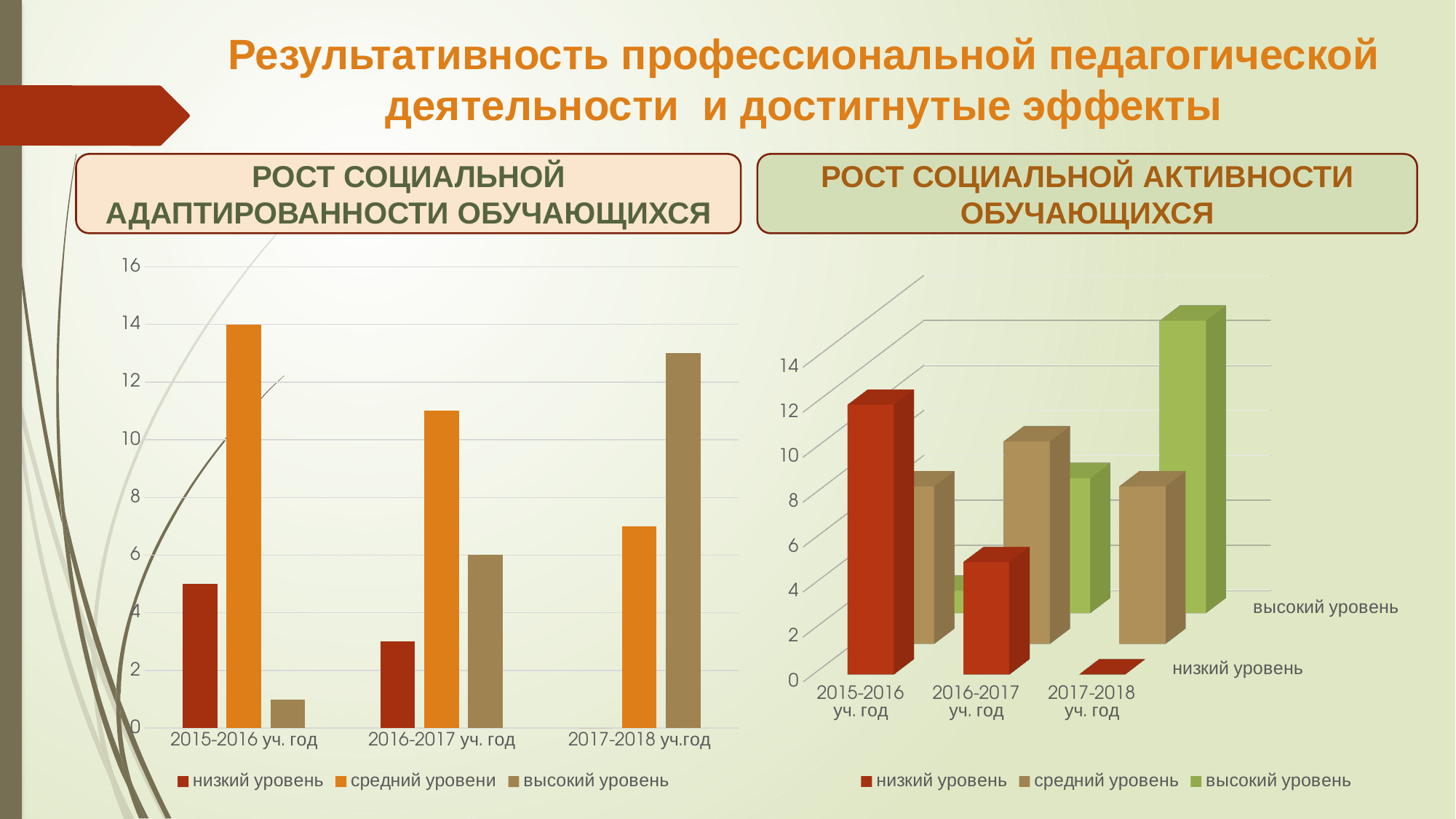

Результативность профессиональной педагогической деятельности  и достигнутые эффекты
РОСТ СОЦИАЛЬНОЙ АДАПТИРОВАННОСТИ ОБУЧАЮЩИХСЯ
РОСТ СОЦИАЛЬНОЙ АКТИВНОСТИ ОБУЧАЮЩИХСЯ

### Chart

| Category | низкий уровень | средний уровени | высокий уровень |
|---|---|---|---|
| 2015-2016 уч. год | 5.0 | 14.0 | 1.0 |
| 2016-2017 уч. год | 3.0 | 11.0 | 6.0 |
| 2017-2018 уч.год | 0.0 | 7.0 | 13.0 |

[unsupported chart]